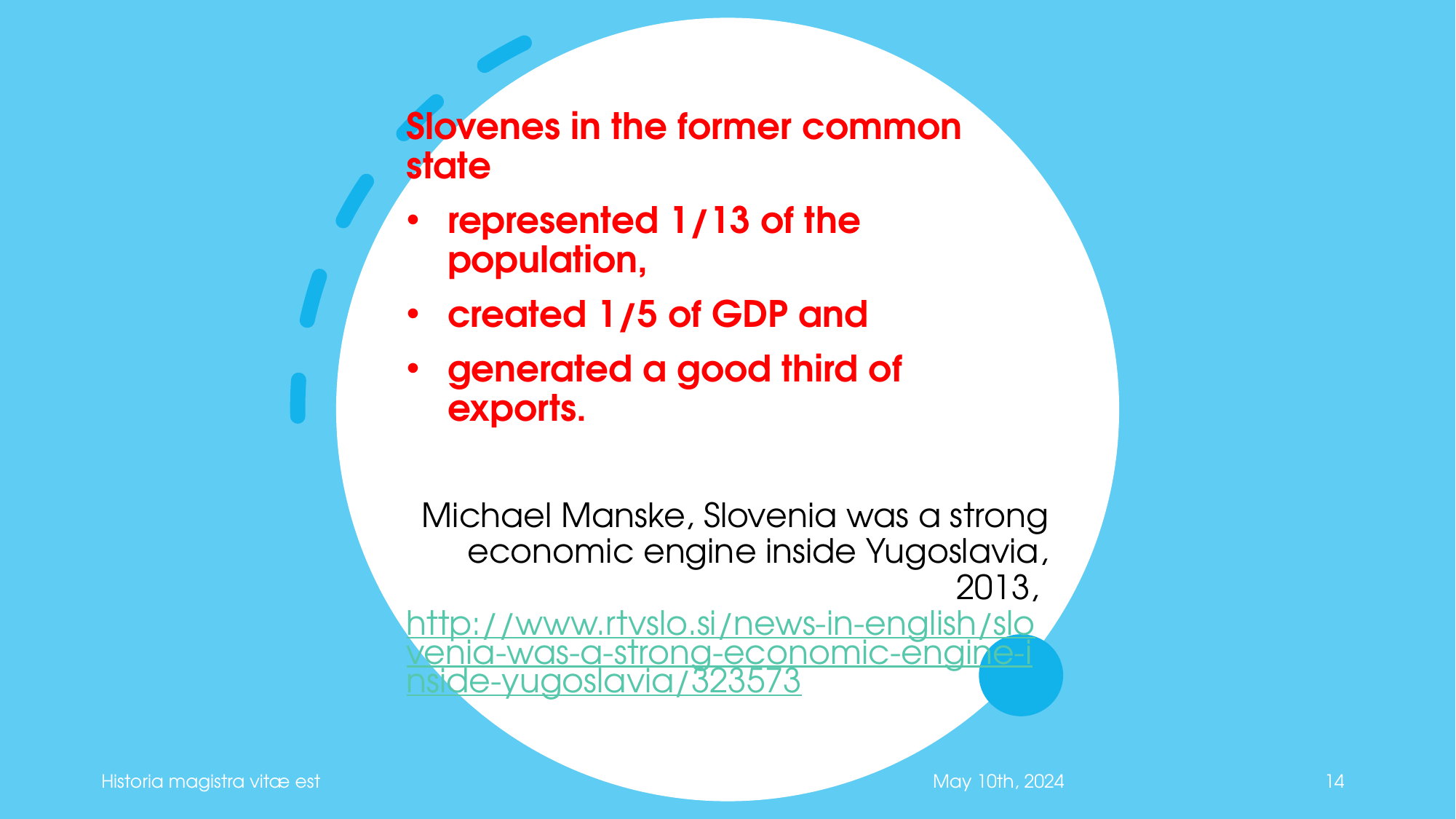

Slovenes in the former common state
represented 1/13 of the population,
created 1/5 of GDP and
generated a good third of exports.

Michael Manske, Slovenia was a strong economic engine inside Yugoslavia, 2013, http://www.rtvslo.si/news-in-english/slovenia-was-a-strong-economic-engine-inside-yugoslavia/323573

Historia magistra vitæ est
May 10th, 2024
14